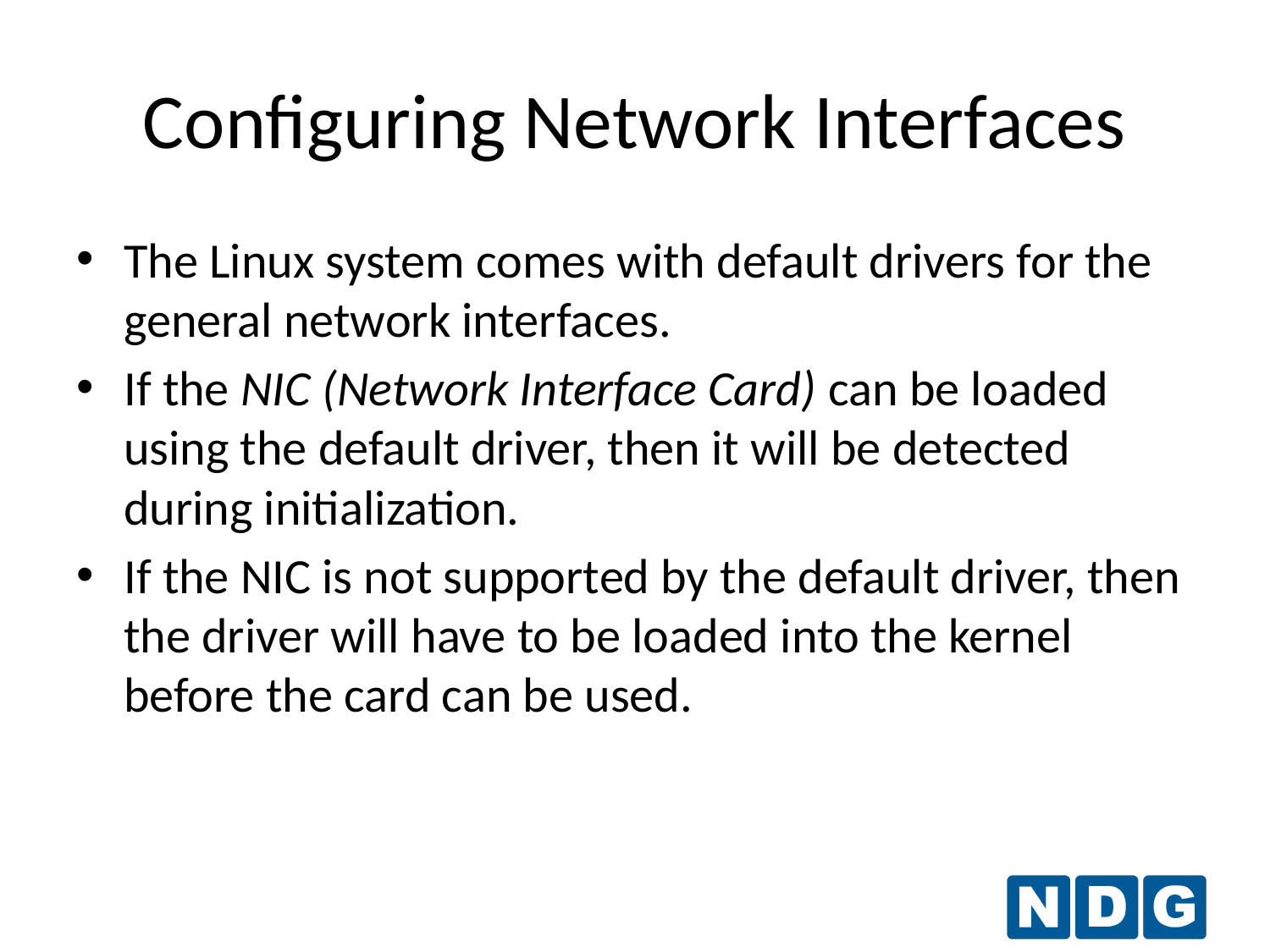

# Configuring Network Interfaces
The Linux system comes with default drivers for the general network interfaces.
If the NIC (Network Interface Card) can be loaded using the default driver, then it will be detected during initialization.
If the NIC is not supported by the default driver, then the driver will have to be loaded into the kernel before the card can be used.